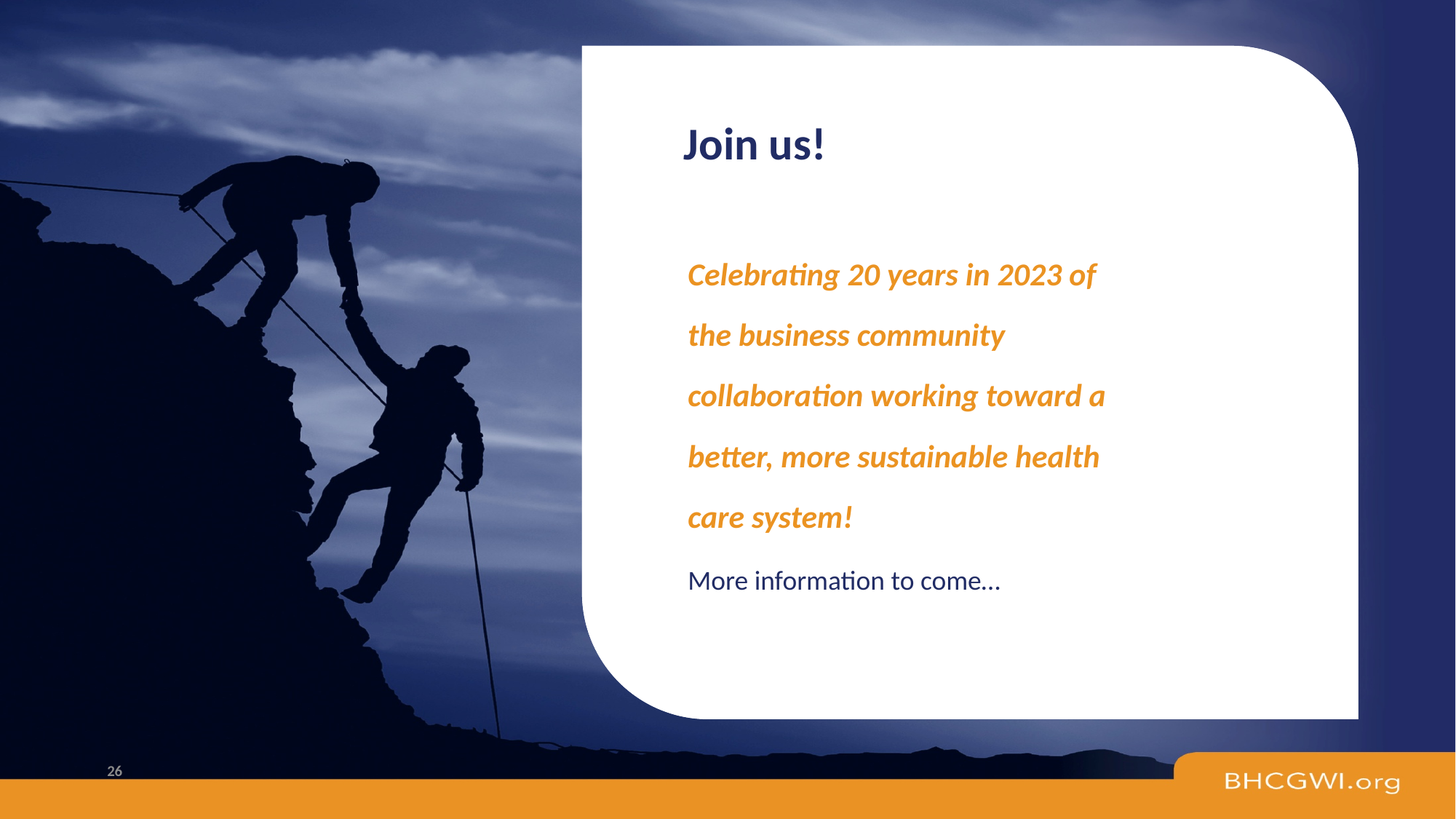

Join us!

# Celebrating 20 years in 2023 of the business community  collaboration working toward a better, more sustainable health care system! More information to come…
26